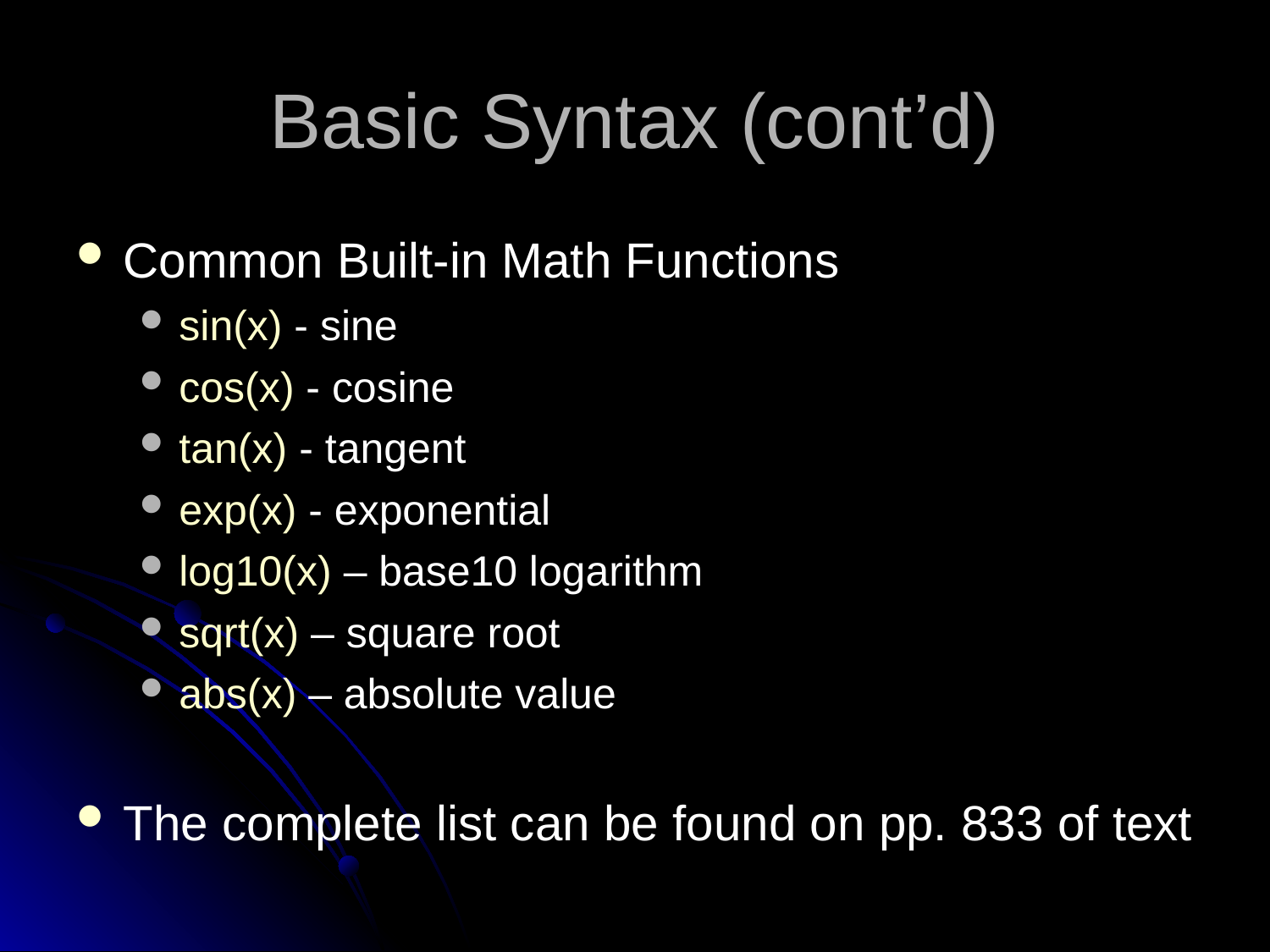

Basic Syntax (cont’d)
Common Built-in Math Functions
sin(x) - sine
cos(x) - cosine
tan(x) - tangent
exp(x) - exponential
log10(x) – base10 logarithm
sqrt(x) – square root
abs(x) – absolute value

The complete list can be found on pp. 833 of text